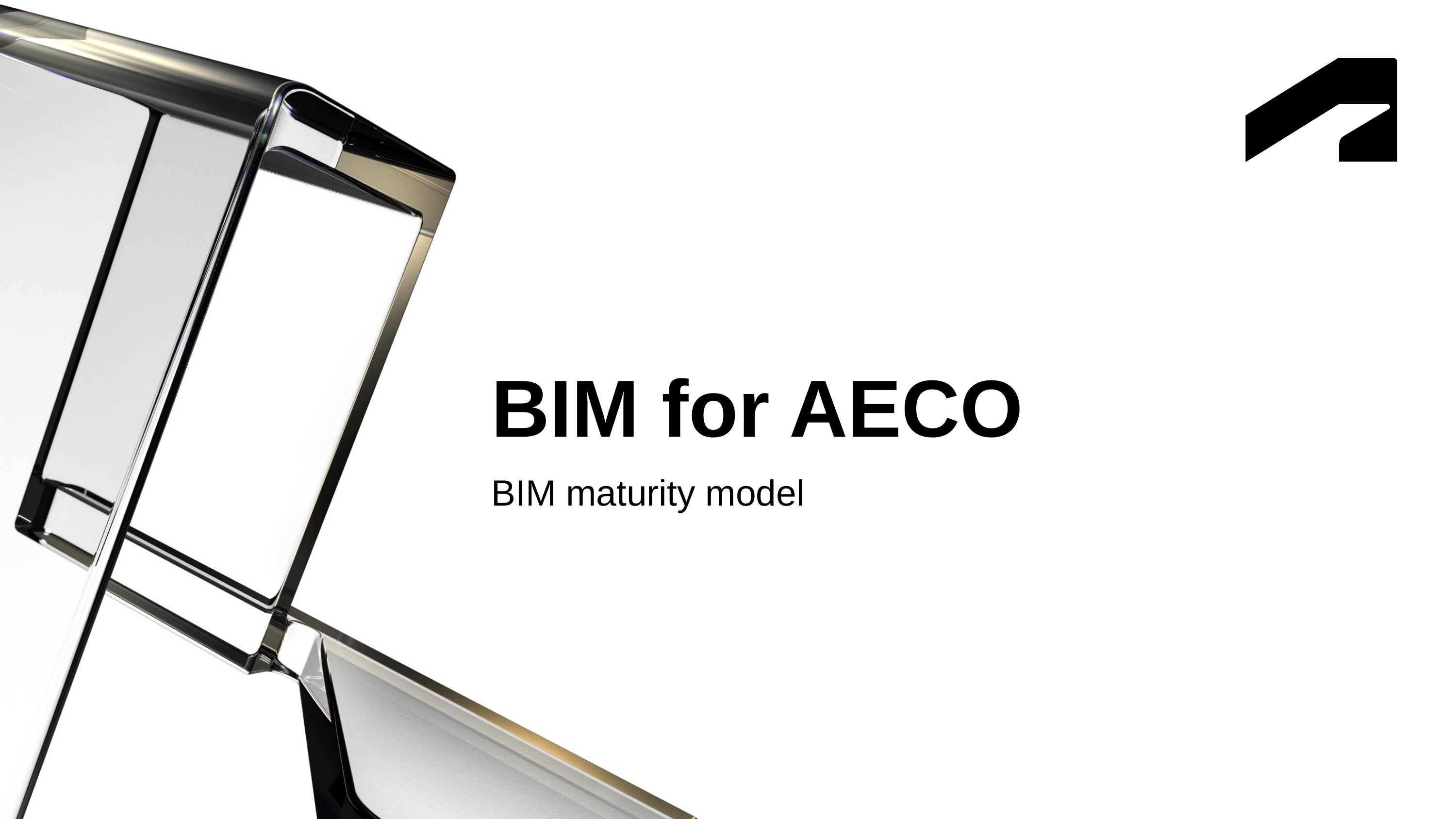

# BIM for AECO
BIM maturity model